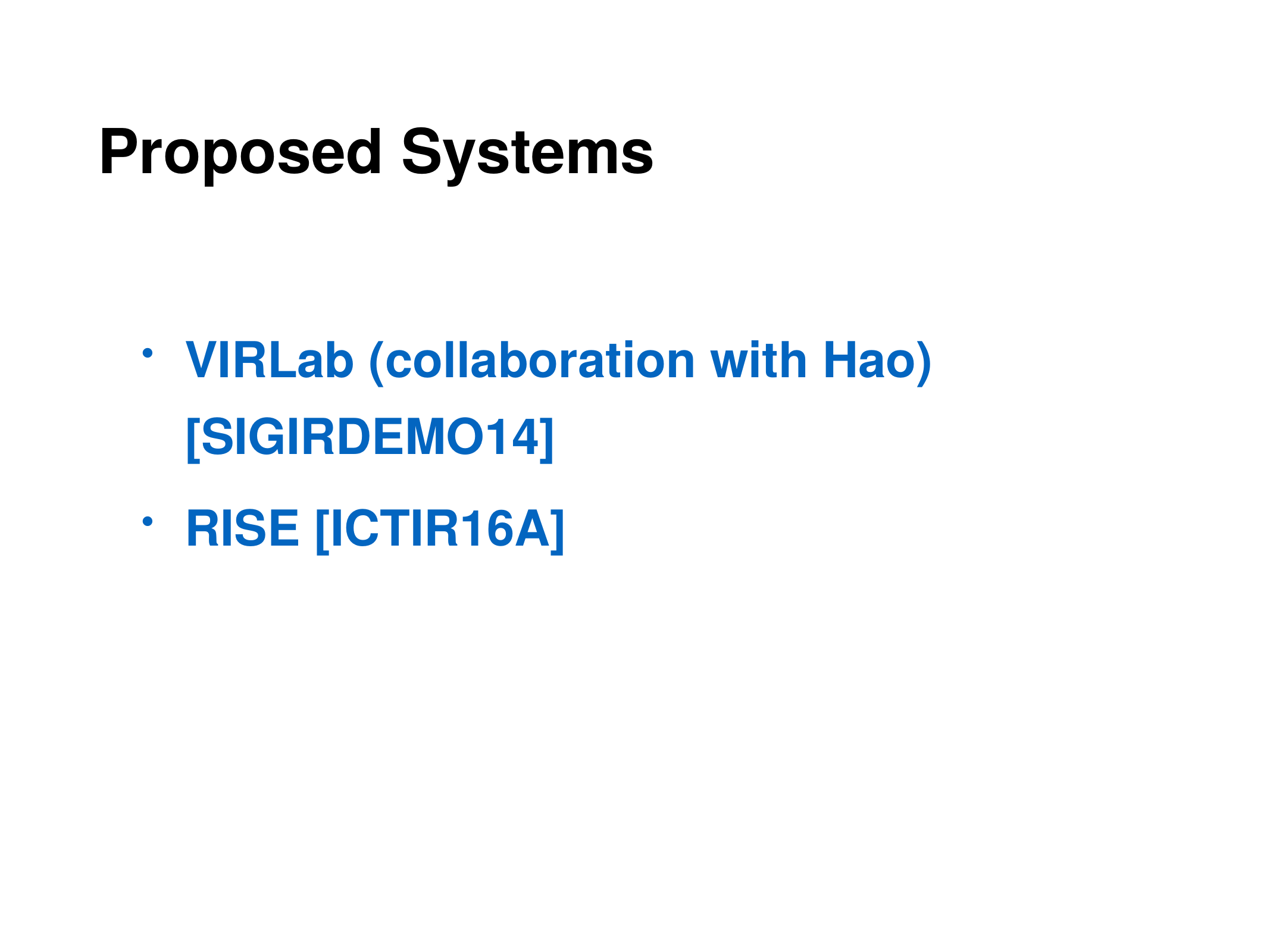

# Proposed Systems
VIRLab (collaboration with Hao) [SIGIRDEMO14]
RISE [ICTIR16A]
104